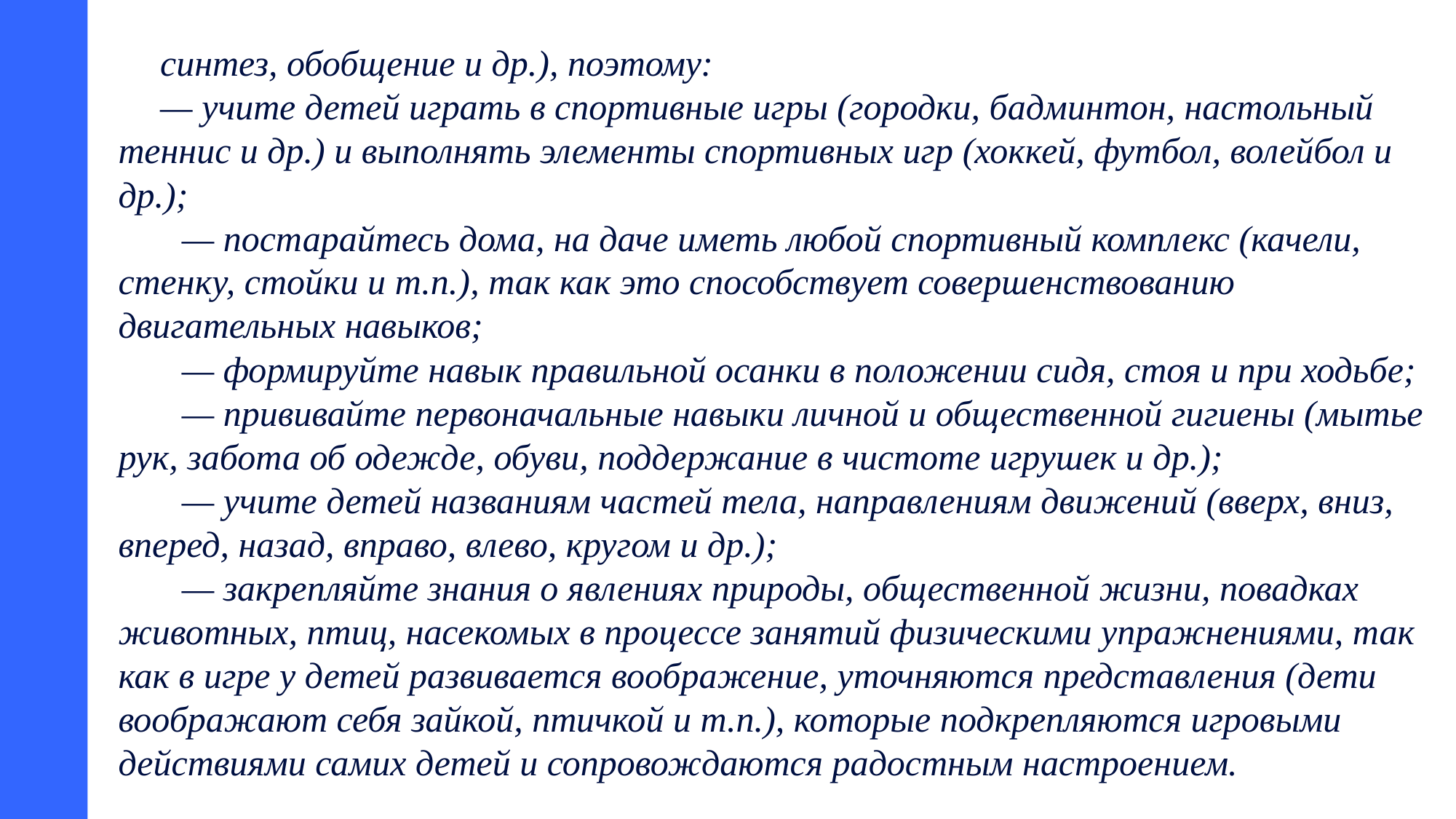

синтез, обобщение и др.), поэтому:
       — учите детей играть в спортивные игры (городки, бадминтон, настольный теннис и др.) и выполнять элементы спортивных игр (хоккей, футбол, волейбол и др.);
       — постарайтесь дома, на даче иметь любой спортивный комплекс (качели, стенку, стойки и т.п.), так как это способствует совершенствованию двигательных навыков;
       — формируйте навык правильной осанки в положении сидя, стоя и при ходьбе;
       — прививайте первоначальные навыки личной и общественной гигиены (мытье рук, забота об одежде, обуви, поддержание в чистоте игрушек и др.);
       — учите детей названиям частей тела, направлениям движений (вверх, вниз, вперед, назад, вправо, влево, кругом и др.);
       — закрепляйте знания о явлениях природы, общественной жизни, повадках животных, птиц, насекомых в процессе занятий физическими упражнениями, так как в игре у детей развивается воображение, уточняются представления (дети воображают себя зайкой, птичкой и т.п.), которые подкрепляются игровыми действиями самих детей и сопровождаются радостным настроением.